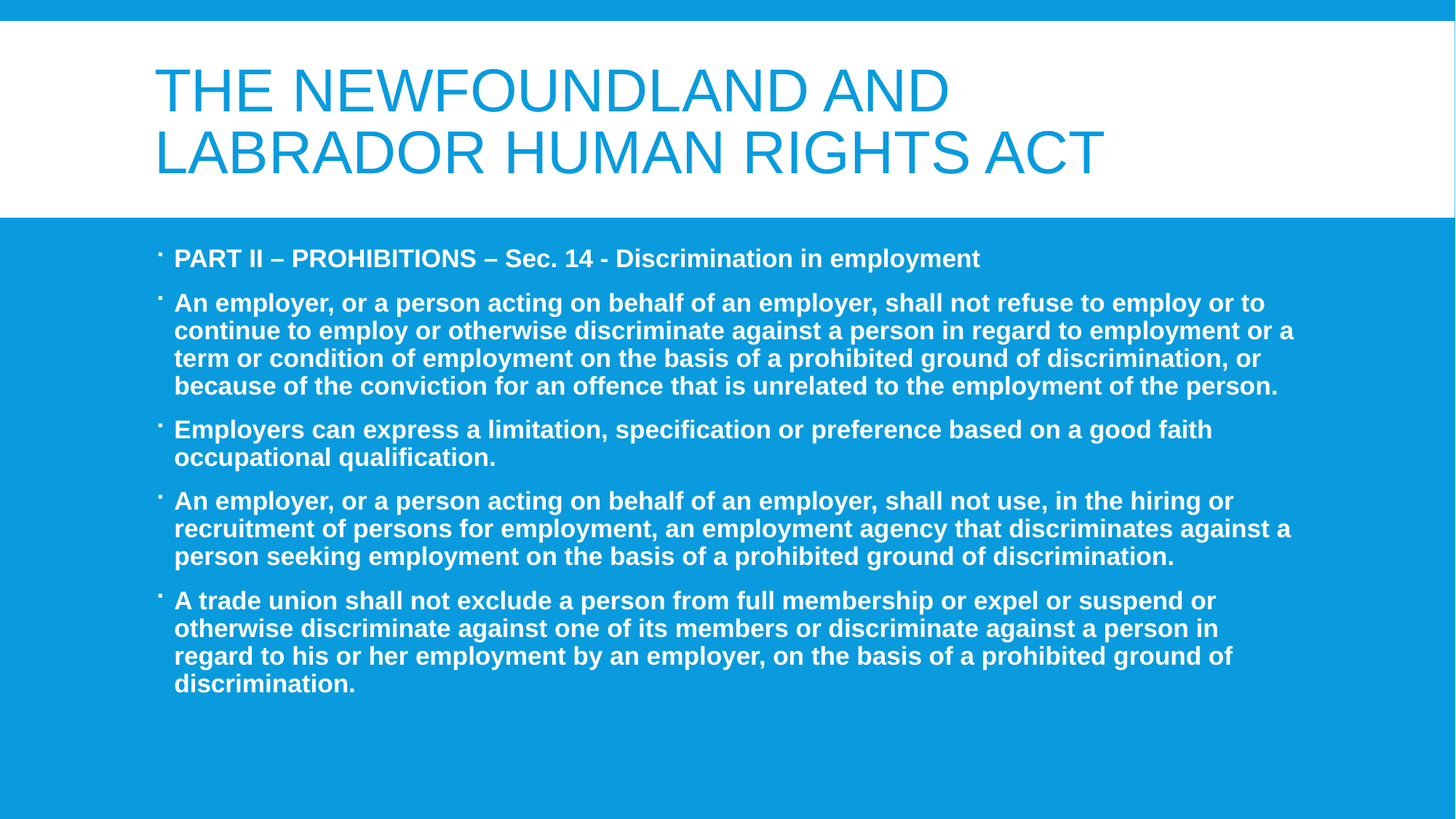

# The Newfoundland and Labrador Human Rights Act
PART II – PROHIBITIONS – Sec. 14 - Discrimination in employment
An employer, or a person acting on behalf of an employer, shall not refuse to employ or to continue to employ or otherwise discriminate against a person in regard to employment or a term or condition of employment on the basis of a prohibited ground of discrimination, or because of the conviction for an offence that is unrelated to the employment of the person.
Employers can express a limitation, specification or preference based on a good faith occupational qualification.
An employer, or a person acting on behalf of an employer, shall not use, in the hiring or recruitment of persons for employment, an employment agency that discriminates against a person seeking employment on the basis of a prohibited ground of discrimination.
A trade union shall not exclude a person from full membership or expel or suspend or otherwise discriminate against one of its members or discriminate against a person in regard to his or her employment by an employer, on the basis of a prohibited ground of discrimination.